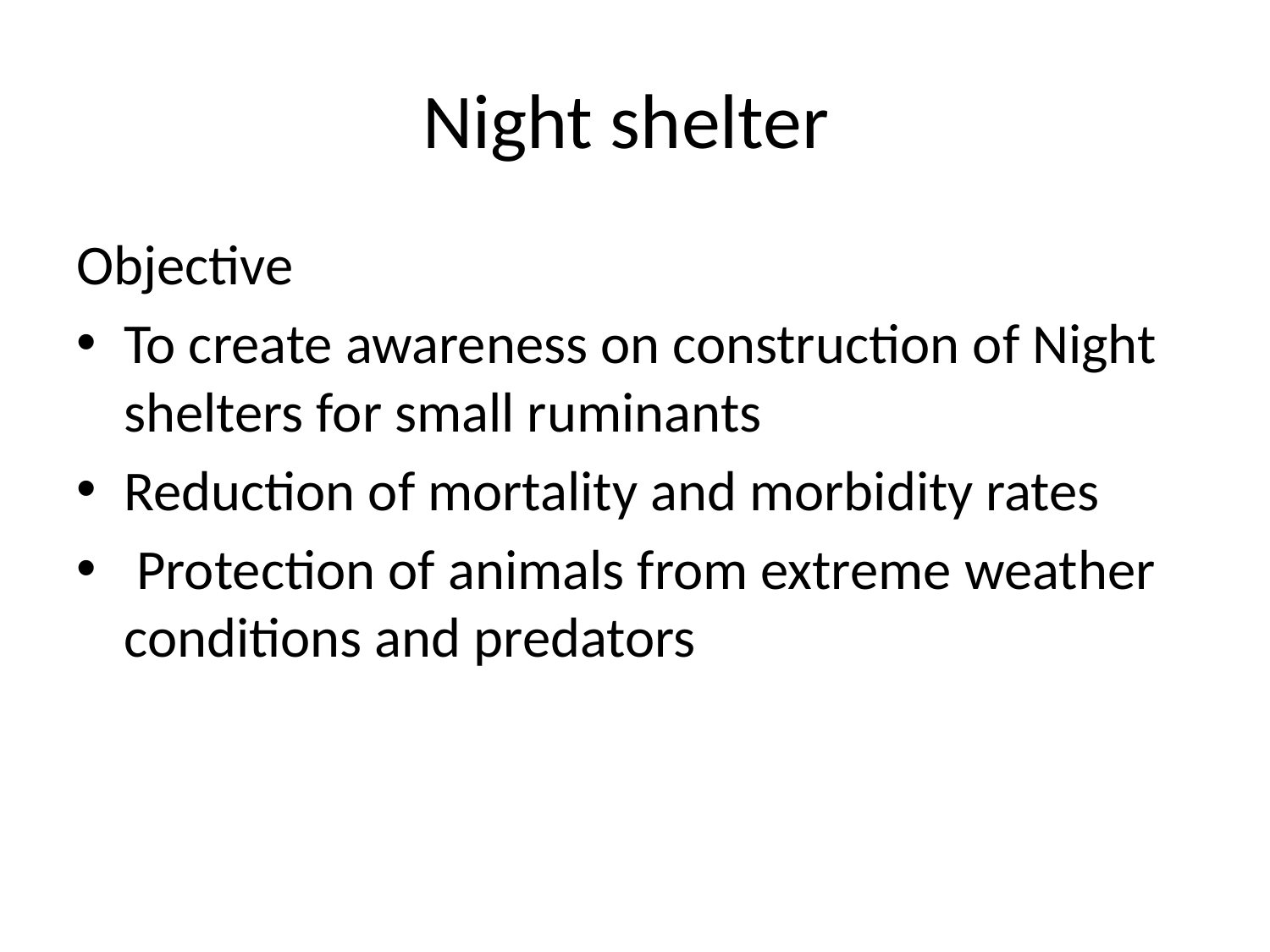

# Night shelter
Objective
To create awareness on construction of Night shelters for small ruminants
Reduction of mortality and morbidity rates
 Protection of animals from extreme weather conditions and predators